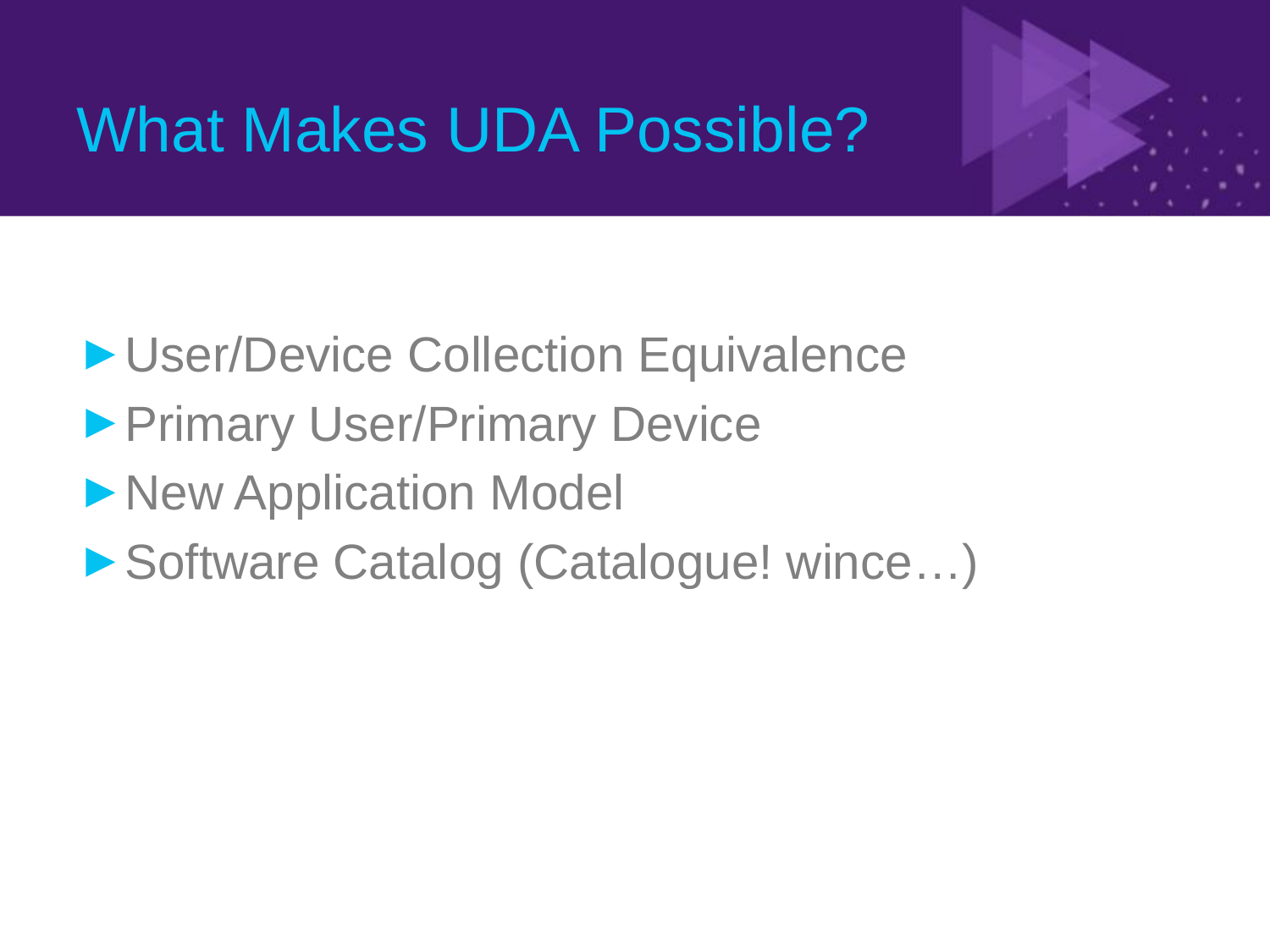

# What Makes UDA Possible?
User/Device Collection Equivalence
Primary User/Primary Device
New Application Model
Software Catalog (Catalogue! wince…)